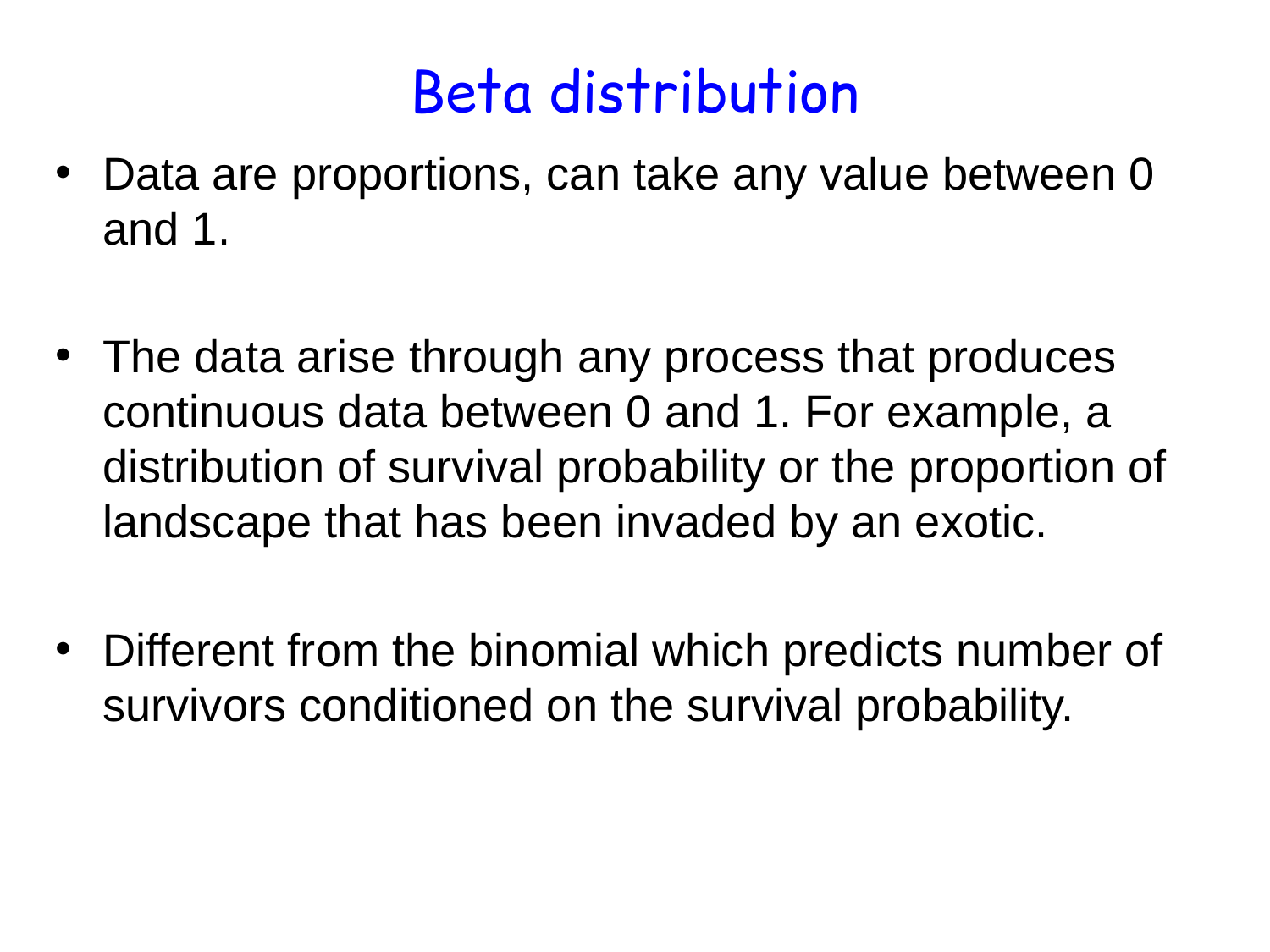

# Beta distribution
Data are proportions, can take any value between 0 and 1.

The data arise through any process that produces continuous data between 0 and 1. For example, a distribution of survival probability or the proportion of landscape that has been invaded by an exotic.

Different from the binomial which predicts number of survivors conditioned on the survival probability.